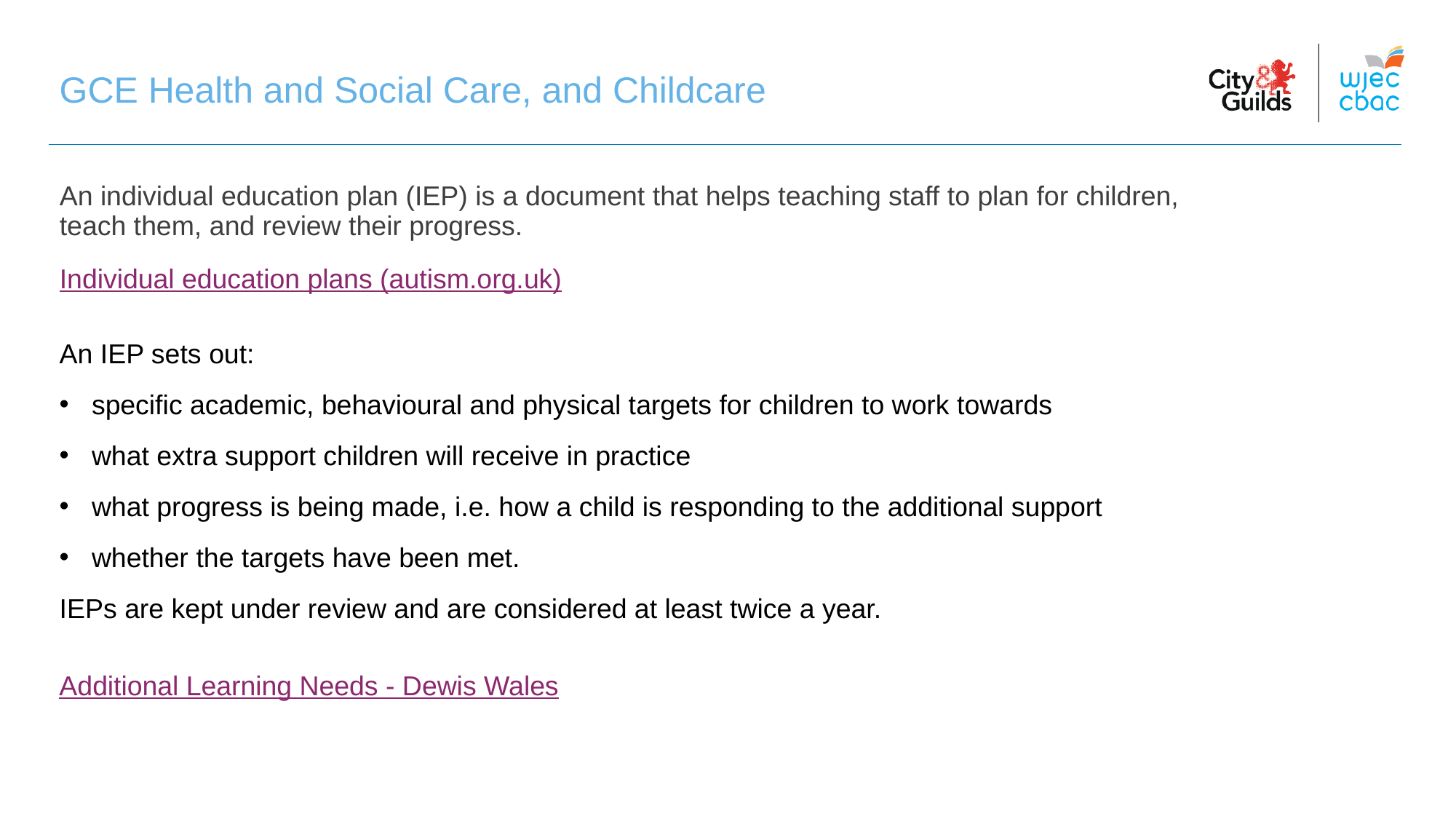

# GCE Health and Social Care, and Childcare
An individual education plan (IEP) is a document that helps teaching staff to plan for children, teach them, and review their progress.
Individual education plans (autism.org.uk)
An IEP sets out:
specific academic, behavioural and physical targets for children to work towards
what extra support children will receive in practice
what progress is being made, i.e. how a child is responding to the additional support
whether the targets have been met.
IEPs are kept under review and are considered at least twice a year.
Additional Learning Needs - Dewis Wales